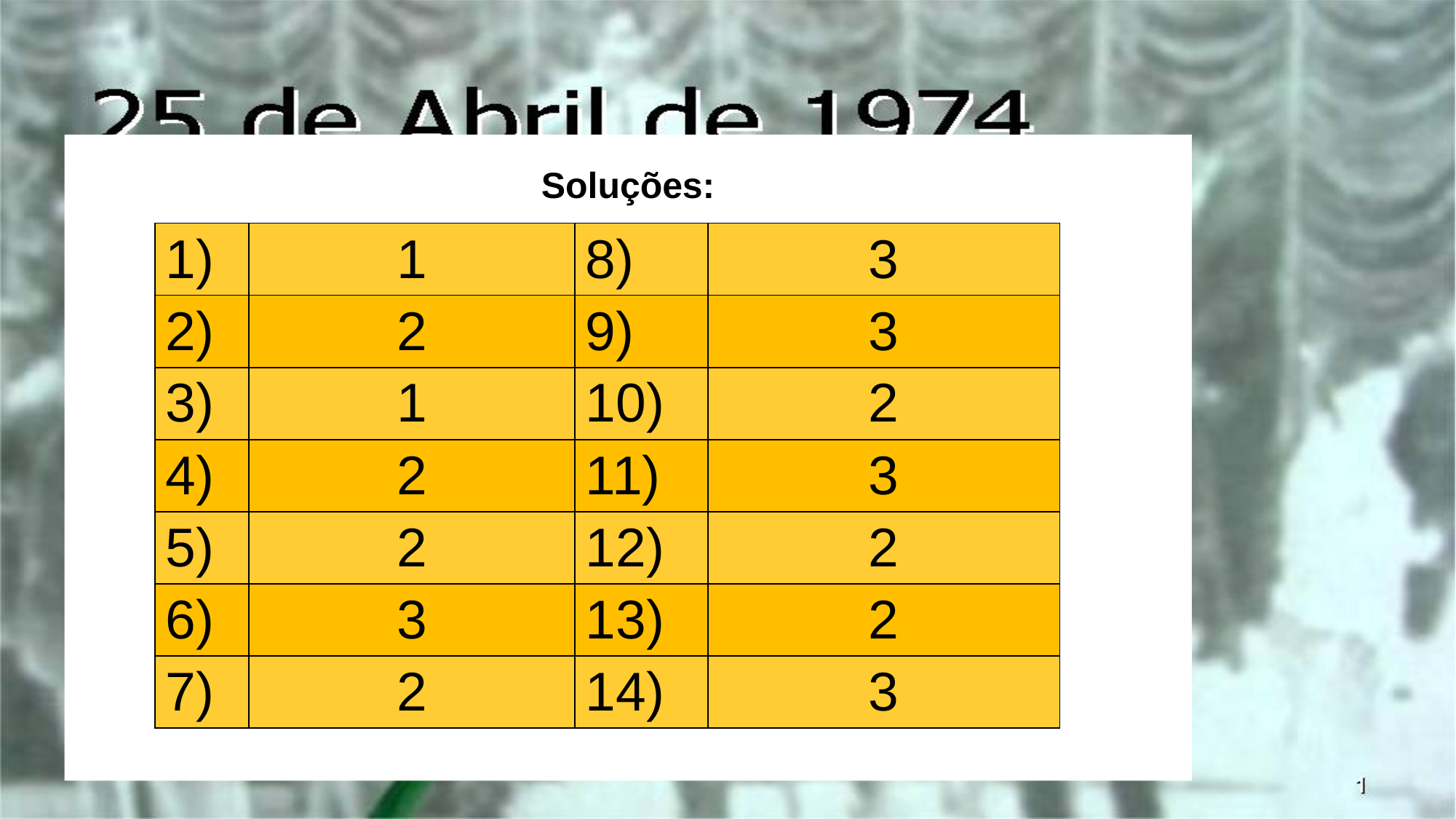

Soluções:

| 1) | 1 | 8) | 3 |
| --- | --- | --- | --- |
| 2) | 2 | 9) | 3 |
| 3) | 1 | 10) | 2 |
| 4) | 2 | 11) | 3 |
| 5) | 2 | 12) | 2 |
| 6) | 3 | 13) | 2 |
| 7) | 2 | 14) | 3 |